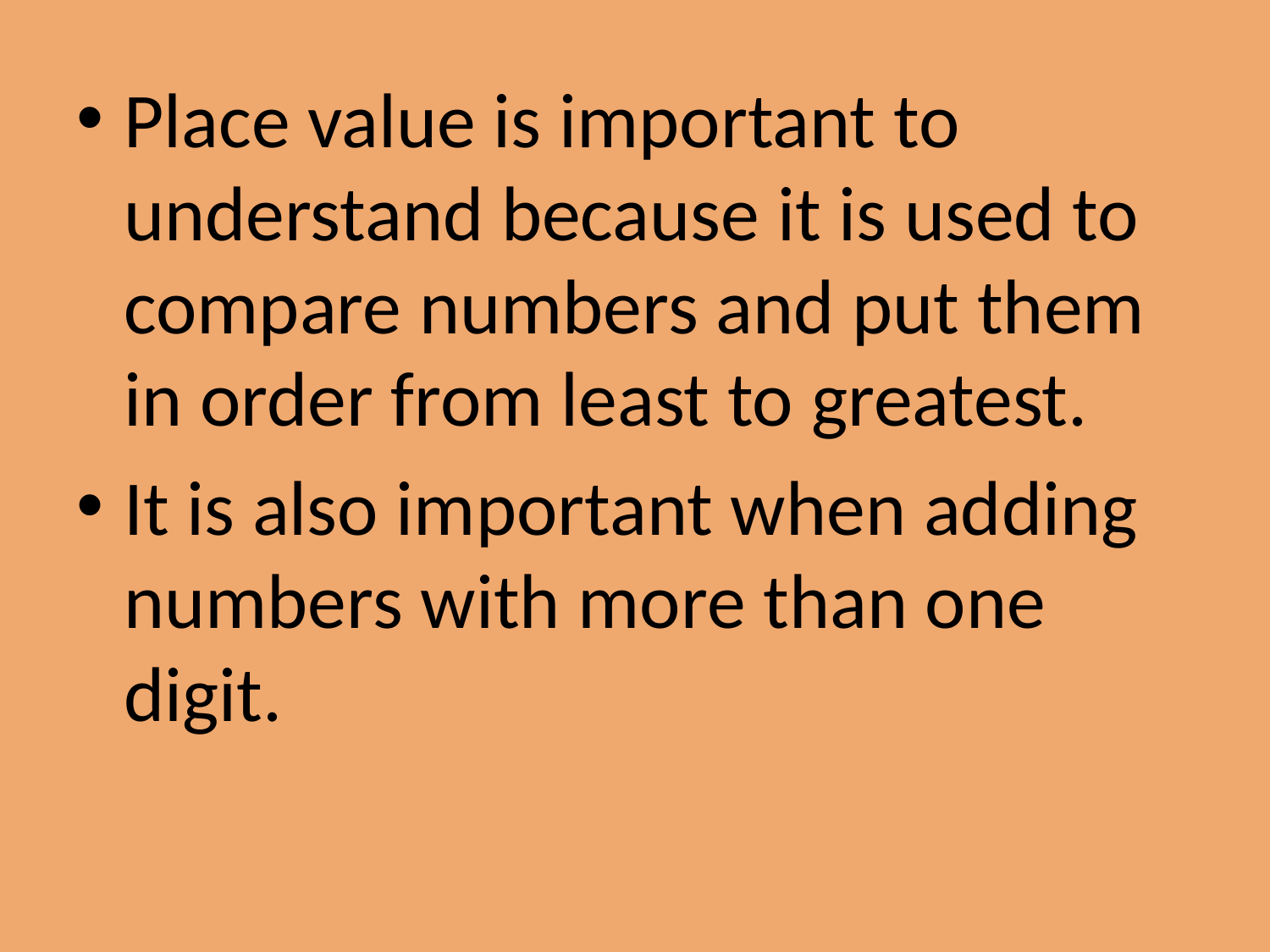

Place value is important to understand because it is used to compare numbers and put them in order from least to greatest.
It is also important when adding numbers with more than one digit.